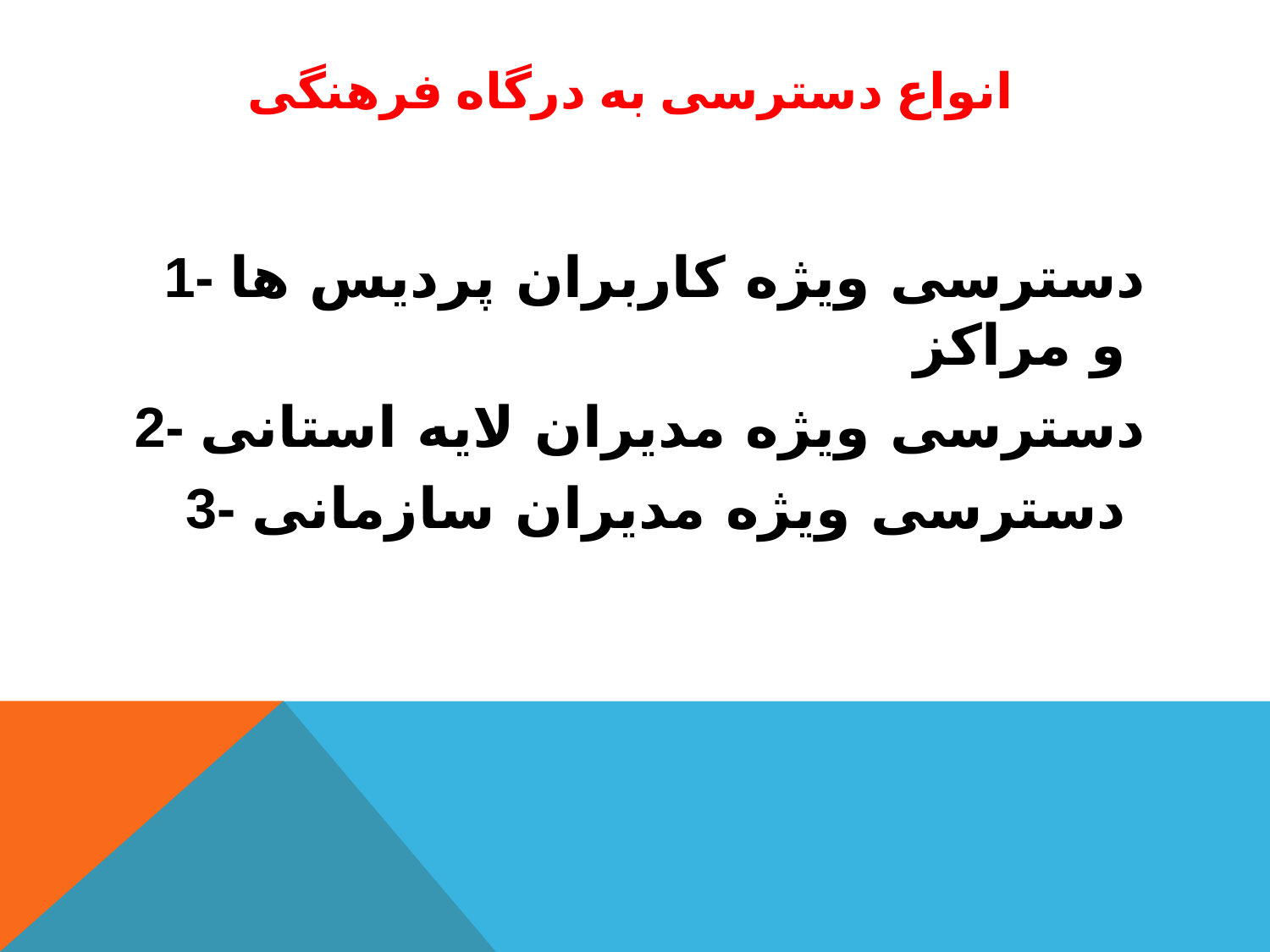

# انواع دسترسی به درگاه فرهنگی

1- دسترسی ویژه کاربران پردیس ها و مراکز
2- دسترسی ویژه مدیران لایه استانی
3- دسترسی ویژه مدیران سازمانی